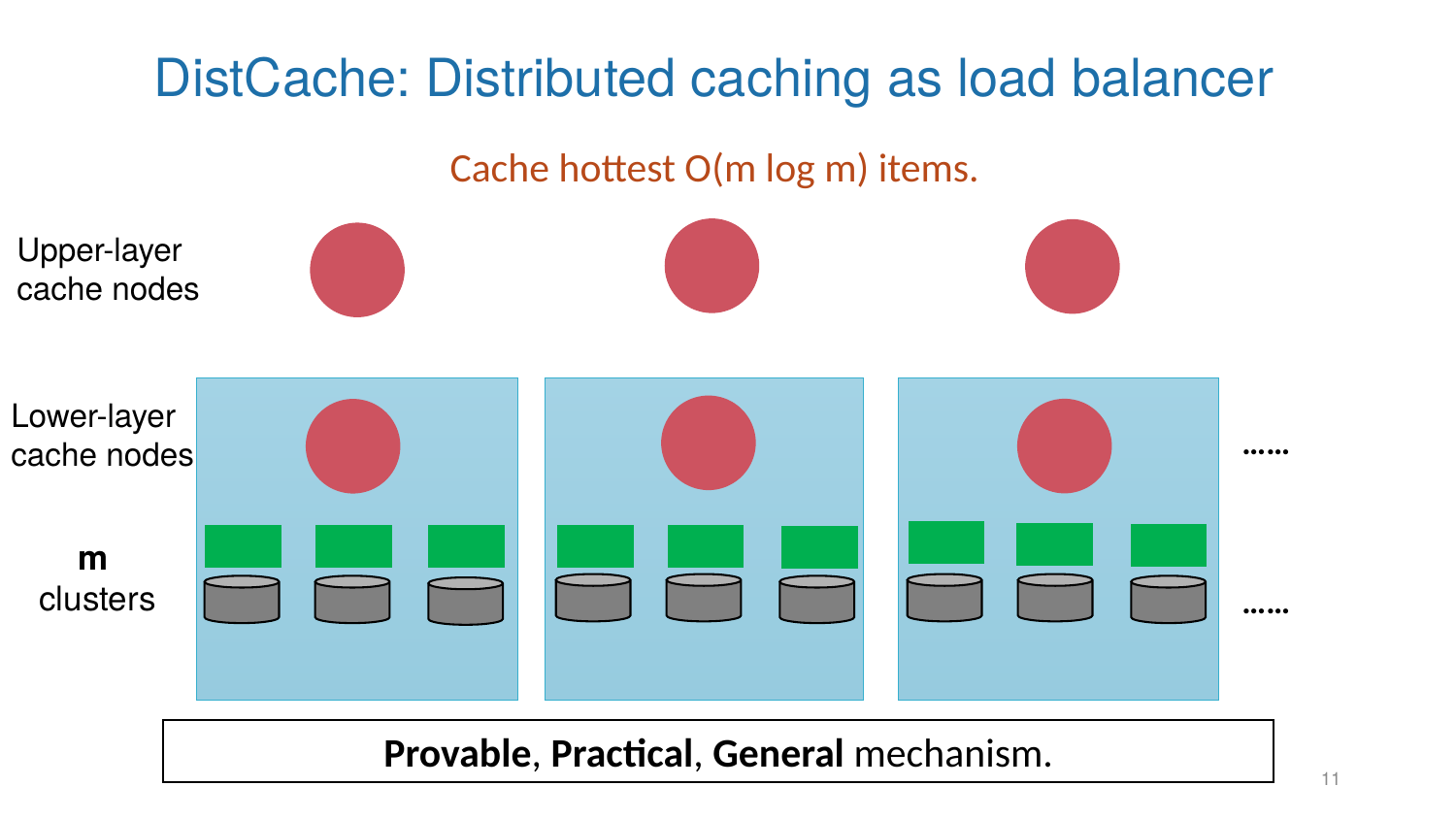

DistCache: Distributed caching as load balancer
Cache hottest O(m log m) items.

Upper-layer
cache nodes

Lower-layer
cache nodes

……

m
clusters
……

Provable, Practical, General mechanism.
11